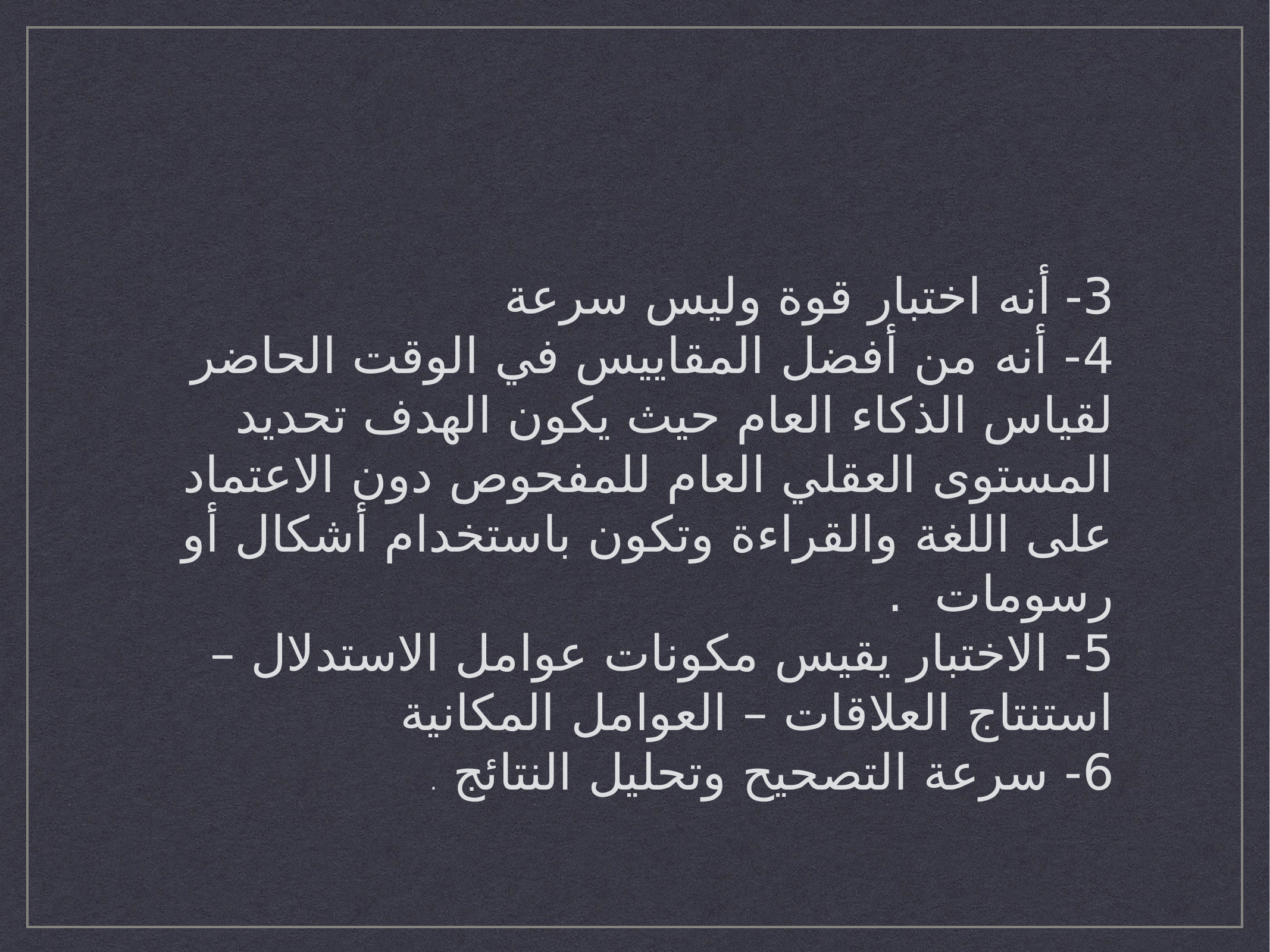

3- أنه اختبار قوة وليس سرعة
4- أنه من أفضل المقاييس في الوقت الحاضر لقياس الذكاء العام حيث يكون الهدف تحديد المستوى العقلي العام للمفحوص دون الاعتماد على اللغة والقراءة وتكون باستخدام أشكال أو رسومات  .
5- الاختبار يقيس مكونات عوامل الاستدلال – استنتاج العلاقات – العوامل المكانية
6- سرعة التصحيح وتحليل النتائج .